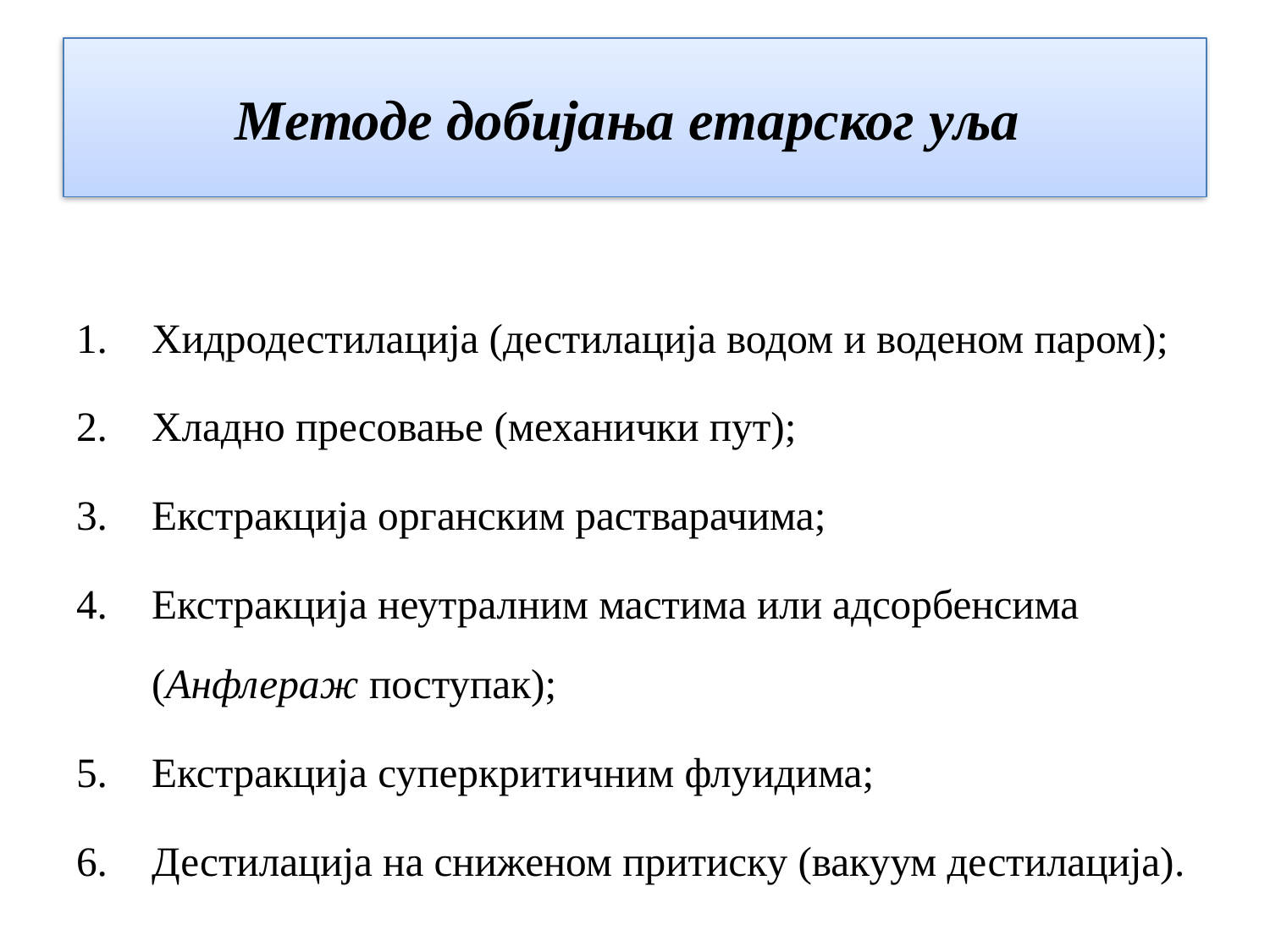

# Методе добијања етарског уља
Хидродестилација (дестилација водом и воденом паром);
Хладно пресовање (механички пут);
Екстракција органским растварачима;
Екстракција неутралним мастима или адсорбенсима (Анфлераж поступак);
Екстракција суперкритичним флуидима;
Дестилација на сниженом притиску (вакуум дестилација).